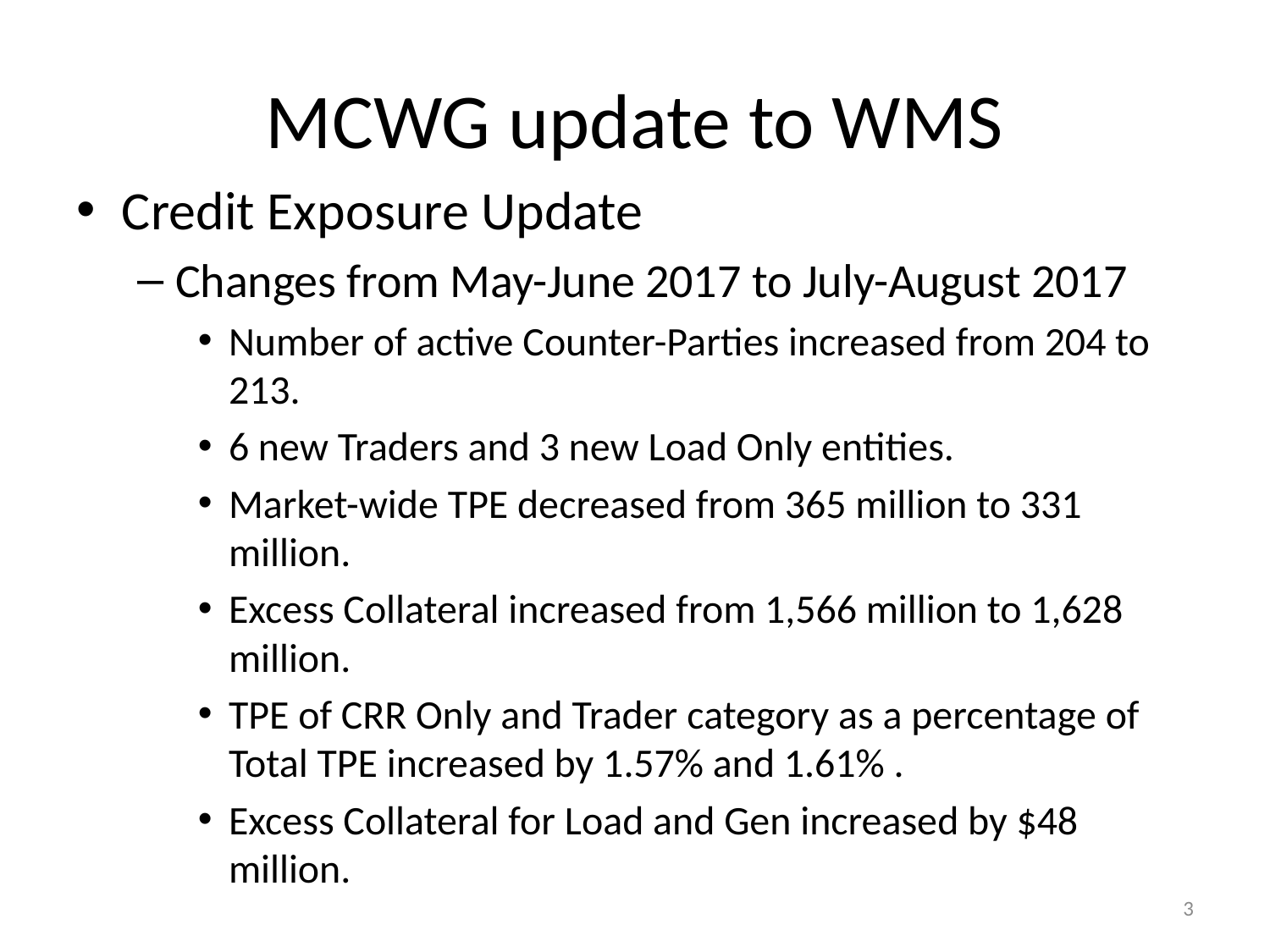

# MCWG update to WMS
Credit Exposure Update
Changes from May-June 2017 to July-August 2017
Number of active Counter-Parties increased from 204 to 213.
6 new Traders and 3 new Load Only entities.
Market-wide TPE decreased from 365 million to 331 million.
Excess Collateral increased from 1,566 million to 1,628 million.
TPE of CRR Only and Trader category as a percentage of Total TPE increased by 1.57% and 1.61% .
Excess Collateral for Load and Gen increased by $48 million.
3